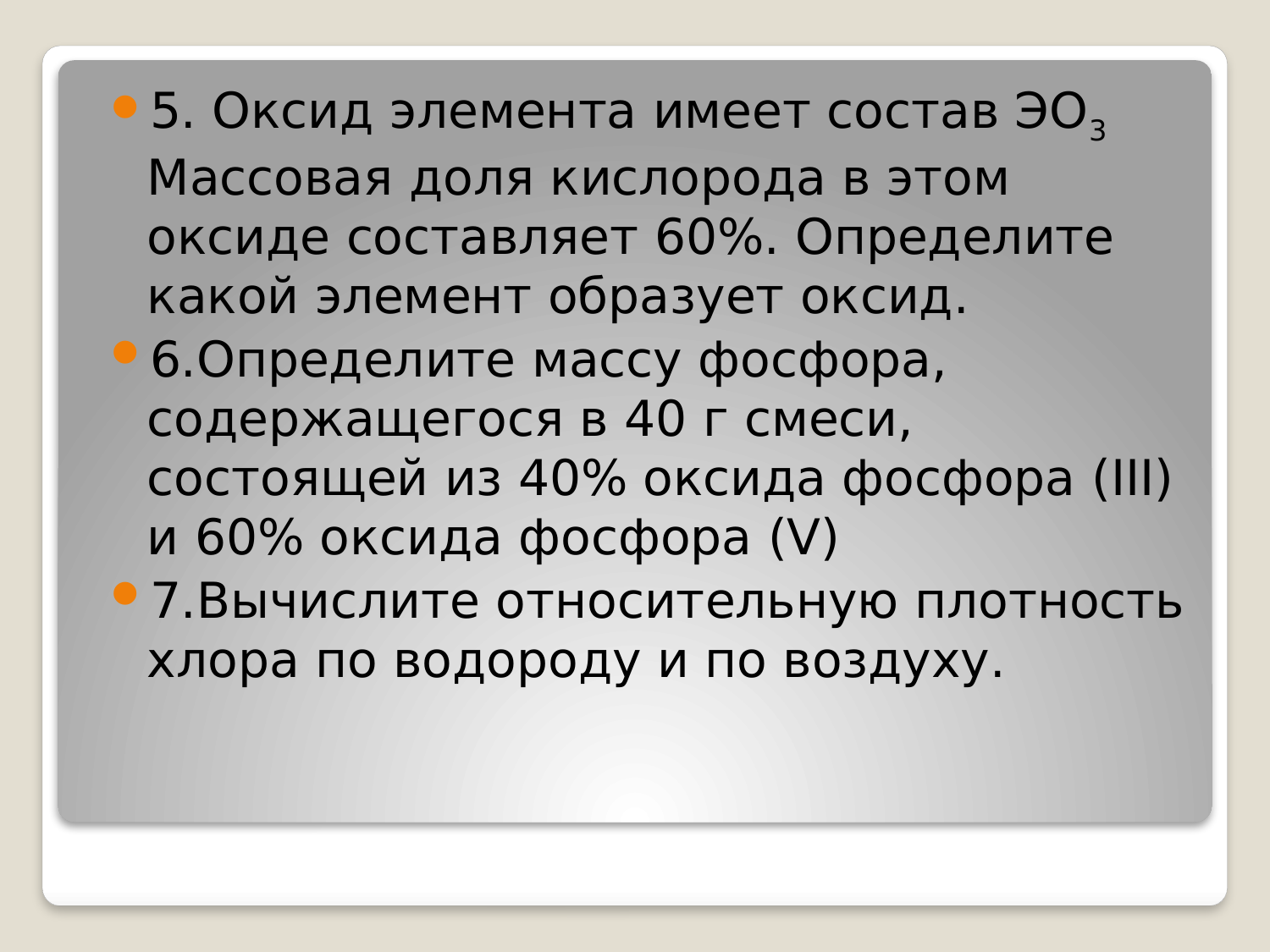

5. Оксид элемента имеет состав ЭО3 Массовая доля кислорода в этом оксиде составляет 60%. Определите какой элемент образует оксид.
6.Определите массу фосфора, содержащегося в 40 г смеси, состоящей из 40% оксида фосфора (III) и 60% оксида фосфора (V)
7.Вычислите относительную плотность хлора по водороду и по воздуху.
#